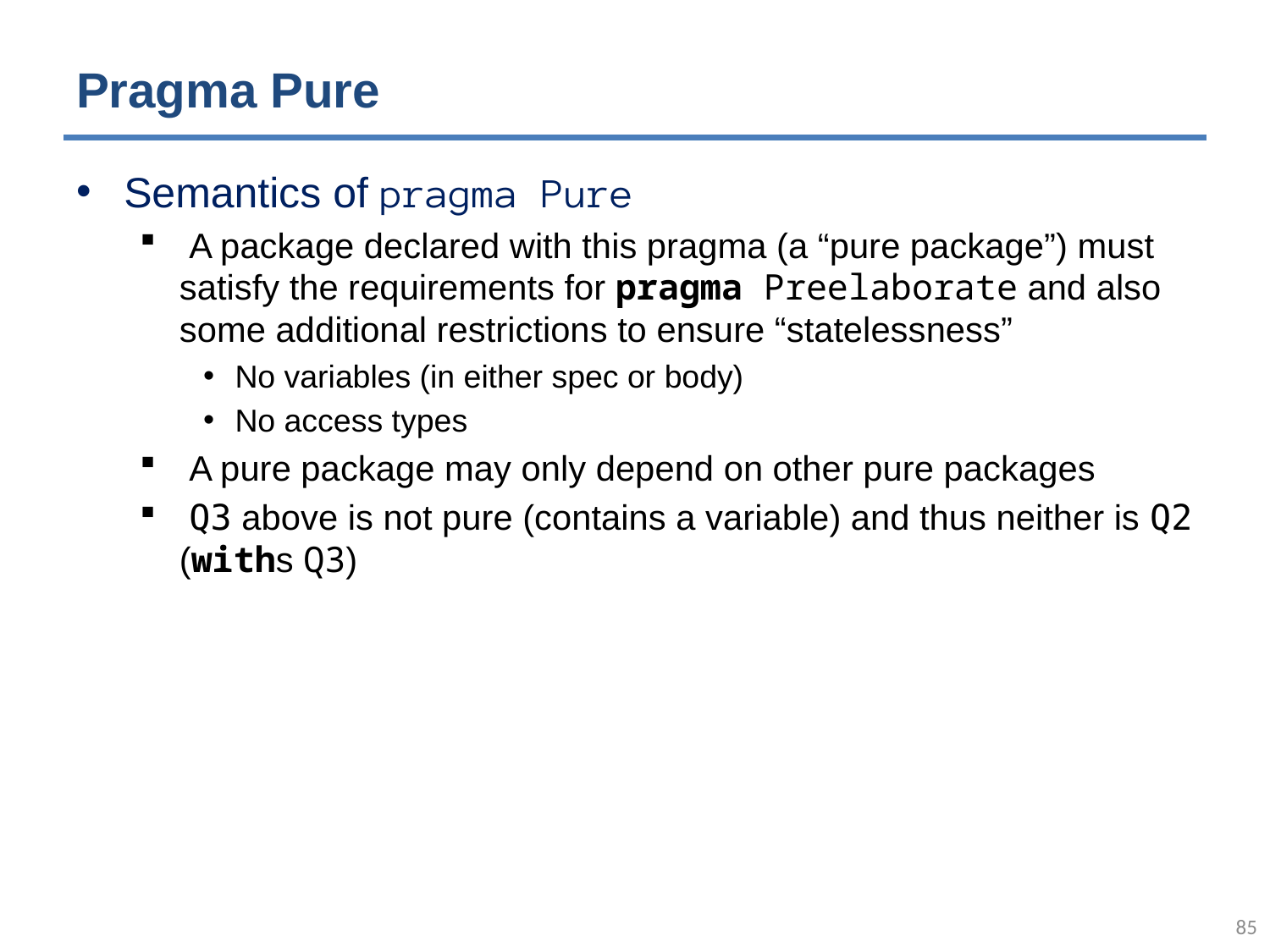

# Pragma Pure
Semantics of pragma Pure
 A package declared with this pragma (a “pure package”) must satisfy the requirements for pragma Preelaborate and also some additional restrictions to ensure “statelessness”
No variables (in either spec or body)
No access types
 A pure package may only depend on other pure packages
 Q3 above is not pure (contains a variable) and thus neither is Q2 (withs Q3)

85